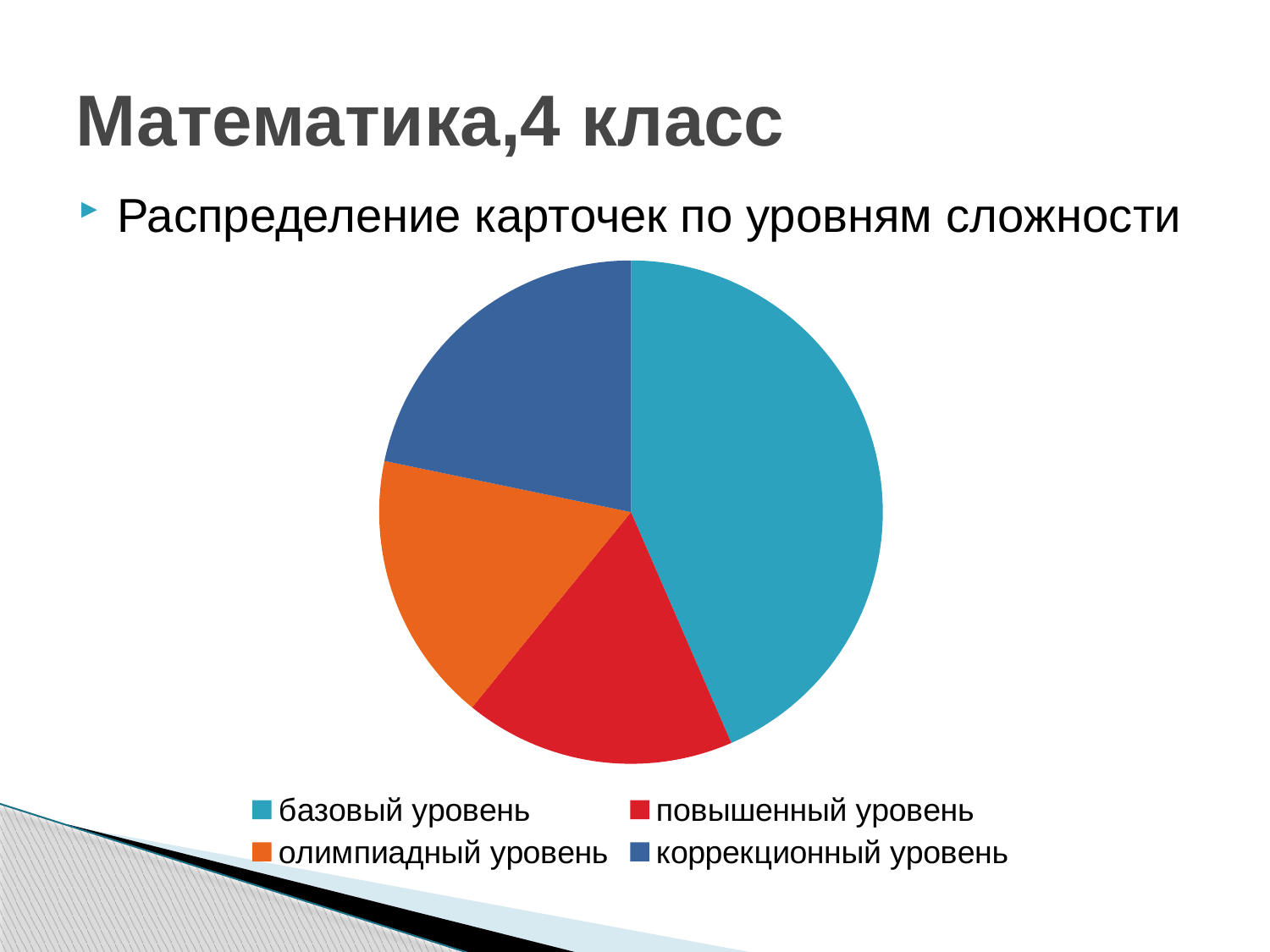

# Математика,4 класс
Распределение карточек по уровням сложности

### Chart

| Category | уровни сложности |
|---|---|
| базовый уровень | 10.0 |
| повышенный уровень | 4.0 |
| олимпиадный уровень | 4.0 |
| коррекционный уровень | 5.0 |